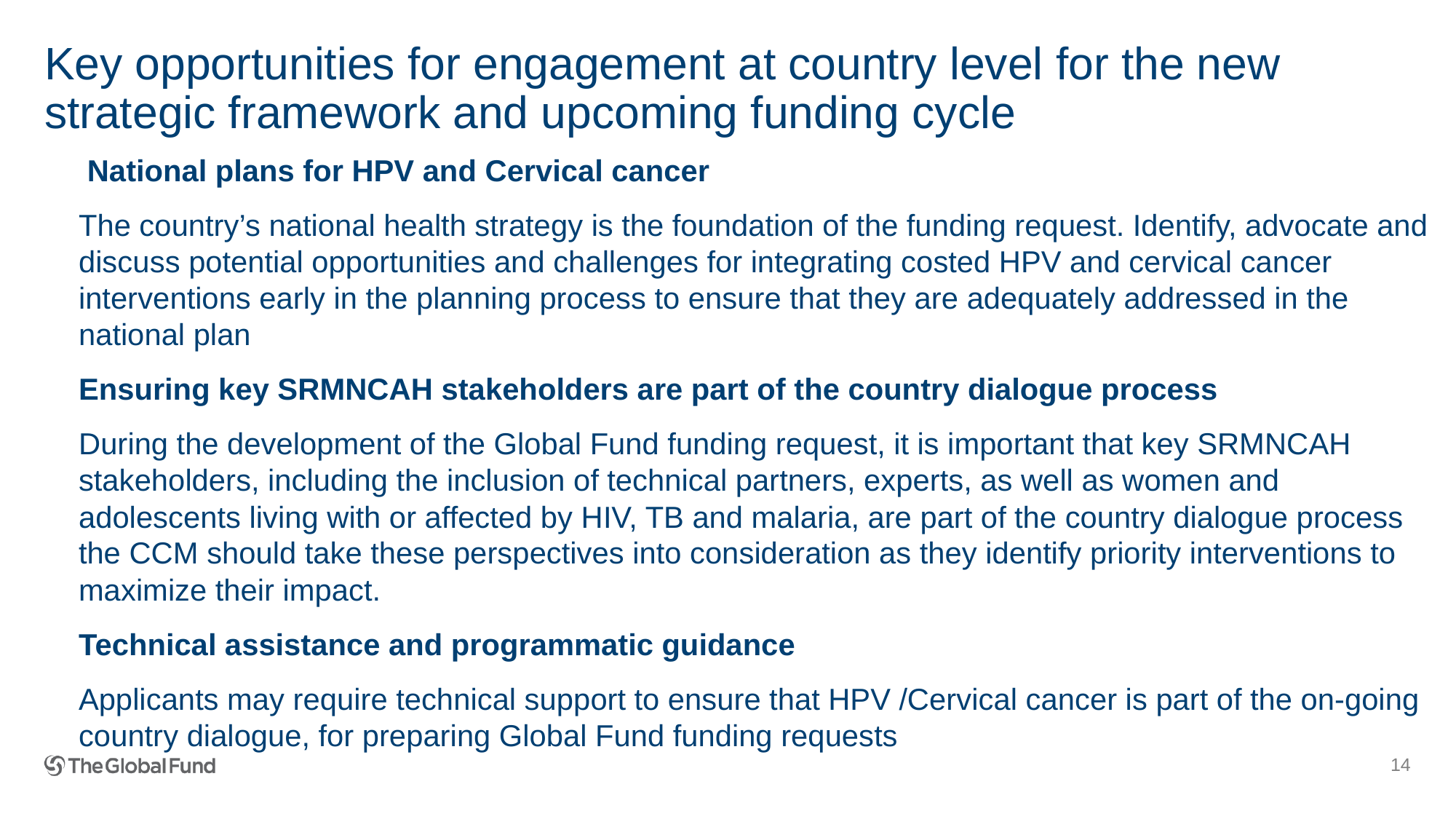

# Key opportunities for engagement at country level for the new strategic framework and upcoming funding cycle
 National plans for HPV and Cervical cancer
The country’s national health strategy is the foundation of the funding request. Identify, advocate and discuss potential opportunities and challenges for integrating costed HPV and cervical cancer interventions early in the planning process to ensure that they are adequately addressed in the national plan
Ensuring key SRMNCAH stakeholders are part of the country dialogue process
During the development of the Global Fund funding request, it is important that key SRMNCAH stakeholders, including the inclusion of technical partners, experts, as well as women and adolescents living with or affected by HIV, TB and malaria, are part of the country dialogue process the CCM should take these perspectives into consideration as they identify priority interventions to maximize their impact.
Technical assistance and programmatic guidance
Applicants may require technical support to ensure that HPV /Cervical cancer is part of the on-going country dialogue, for preparing Global Fund funding requests

14